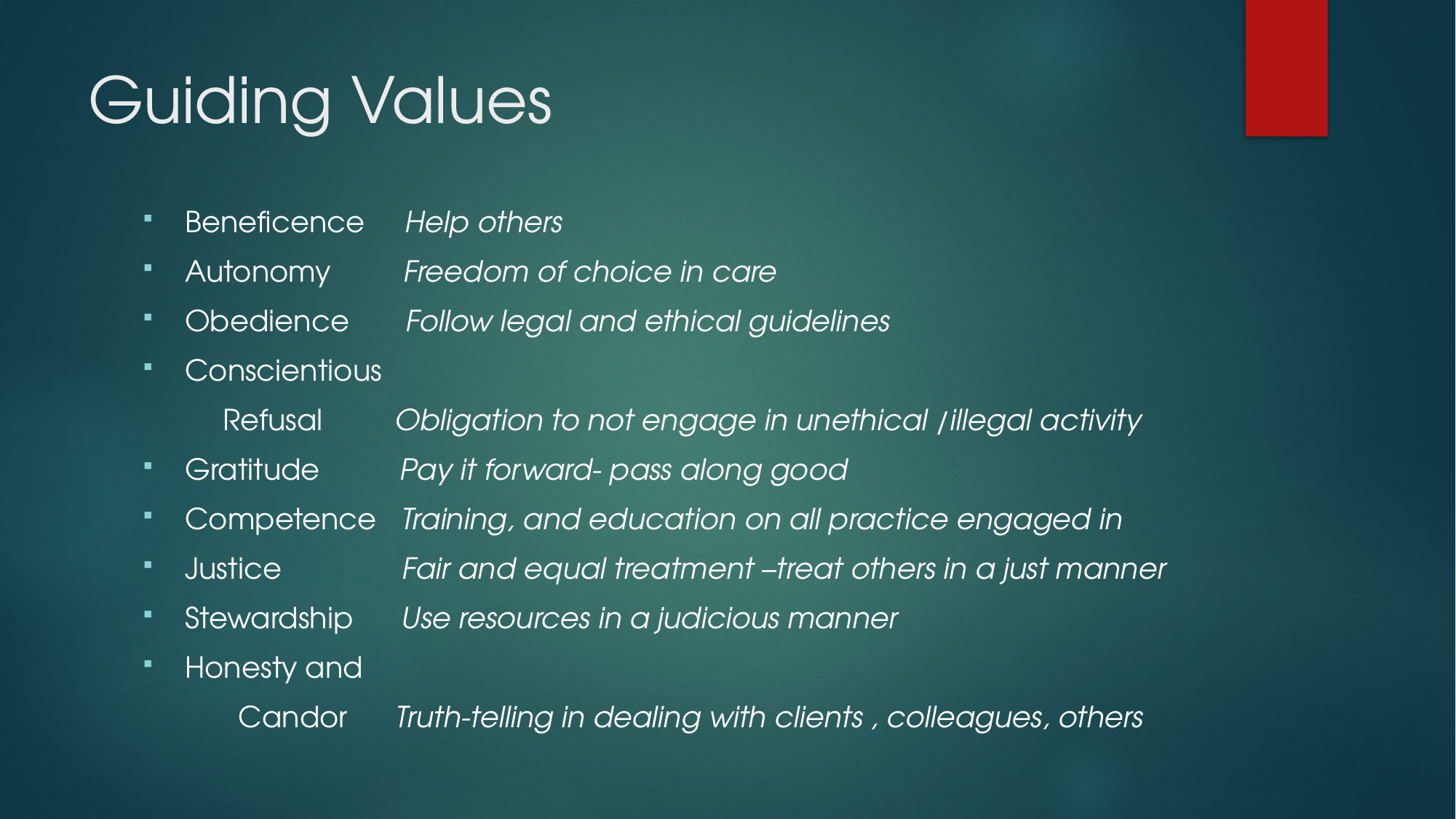

# Guiding Values
Beneficence     Help others
Autonomy         Freedom of choice in care
Obedience       Follow legal and ethical guidelines
Conscientious
          Refusal         Obligation to not engage in unethical /illegal activity
Gratitude          Pay it forward- pass along good
Competence   Training, and education on all practice engaged in
Justice               Fair and equal treatment –treat others in a just manner
Stewardship      Use resources in a judicious manner
Honesty and
            Candor      Truth-telling in dealing with clients , colleagues, others